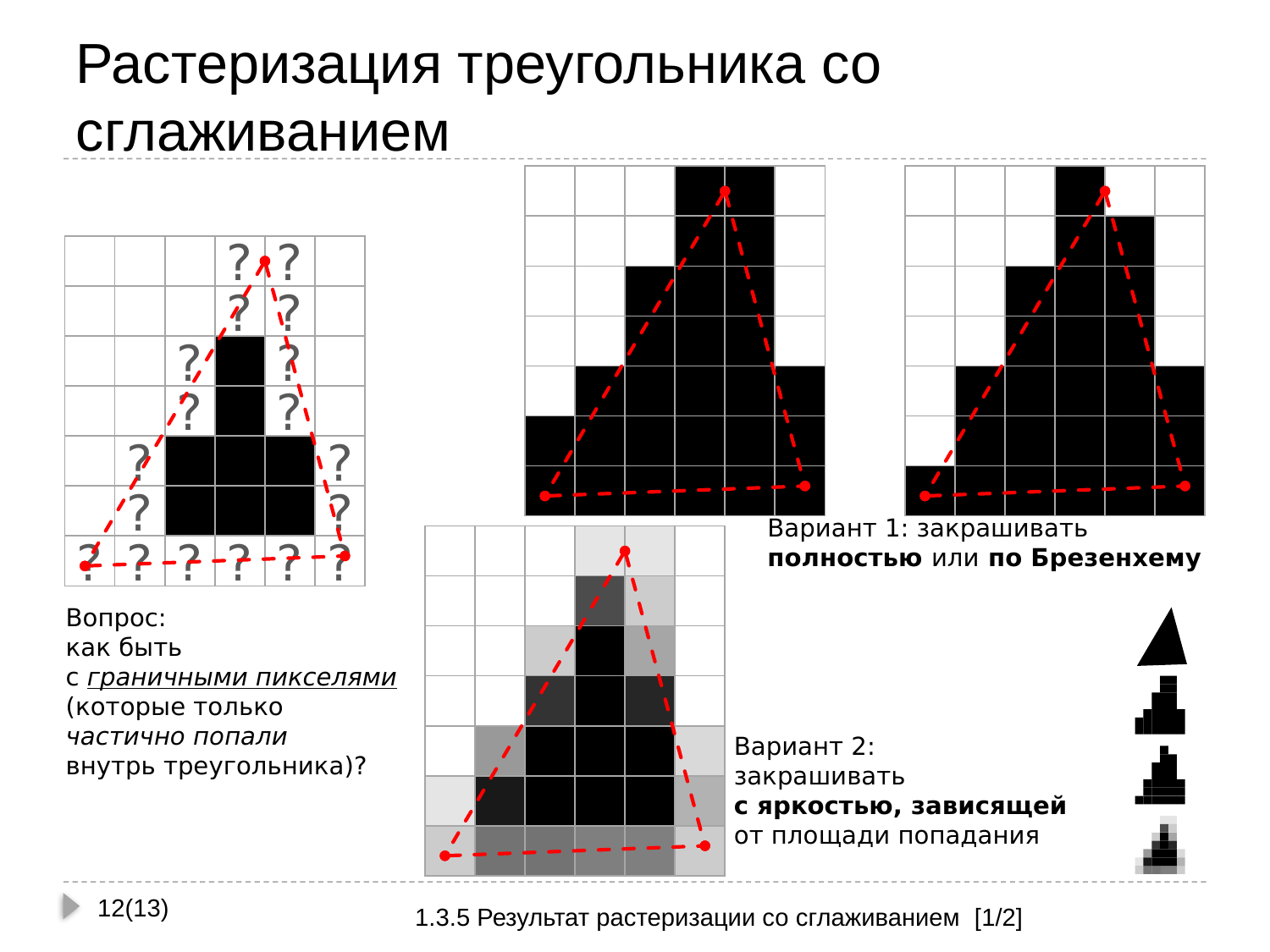

# Растеризация треугольника со сглаживанием

?
?

?
?

?
?

?
?

?

?

?

?
Вариант 1: закрашивать полностью или по Брезенхему

?
?
?
?
?
?
Вопрос:
как быть
с граничными пикселями
(которые только
частично попали
внутрь треугольника)?

Вариант 2:
закрашивать
с яркостью, зависящей
от площади попадания

12(13)
1.3.5 Результат растеризации со сглаживанием  [1/2]